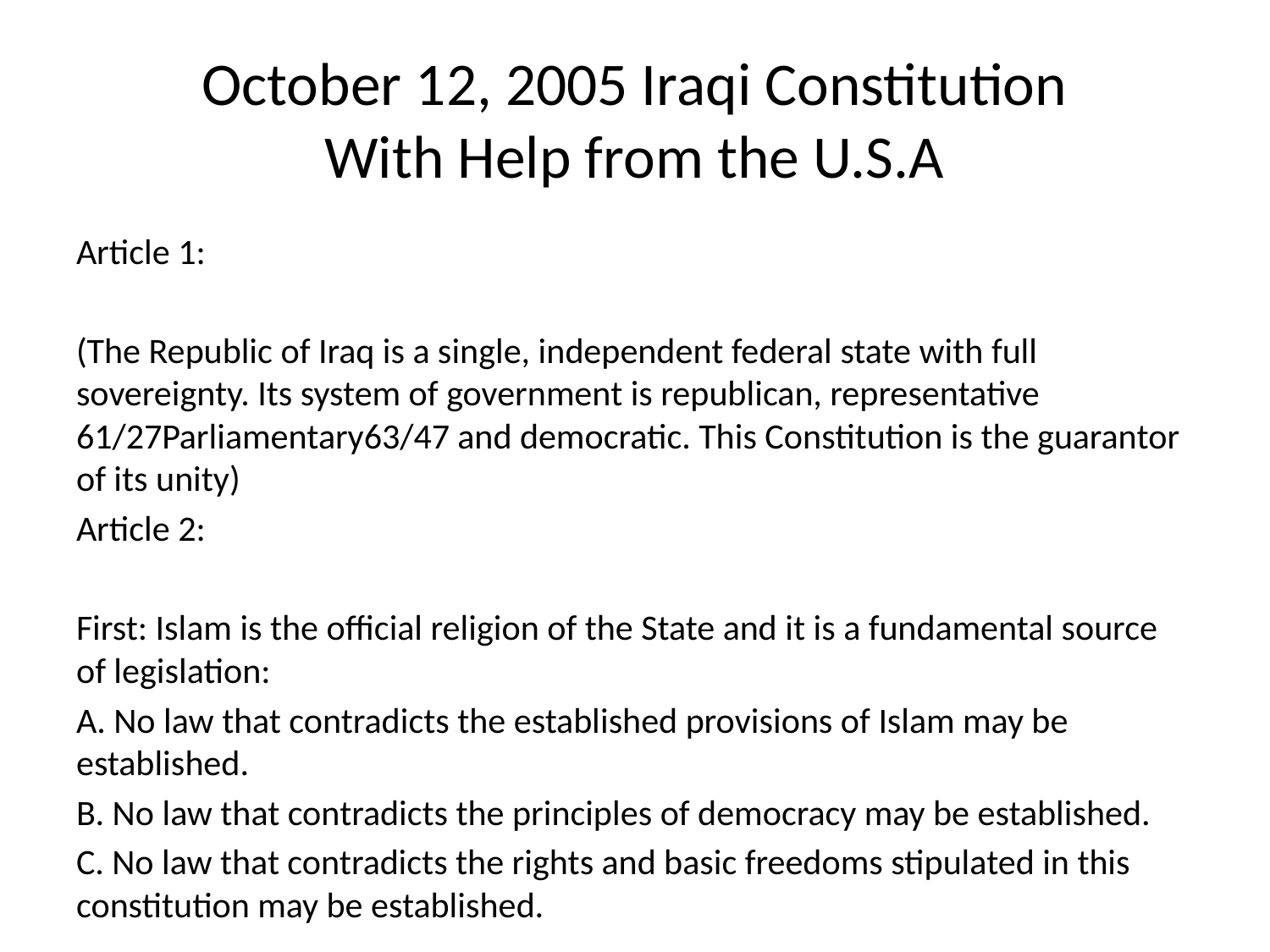

# October 12, 2005 Iraqi Constitution With Help from the U.S.A
Article 1:

(The Republic of Iraq is a single, independent federal state with full sovereignty. Its system of government is republican, representative 61/27Parliamentary63/47 and democratic. This Constitution is the guarantor of its unity)
Article 2:

First: Islam is the official religion of the State and it is a fundamental source of legislation:
A. No law that contradicts the established provisions of Islam may be established.
B. No law that contradicts the principles of democracy may be established.
C. No law that contradicts the rights and basic freedoms stipulated in this constitution may be established.